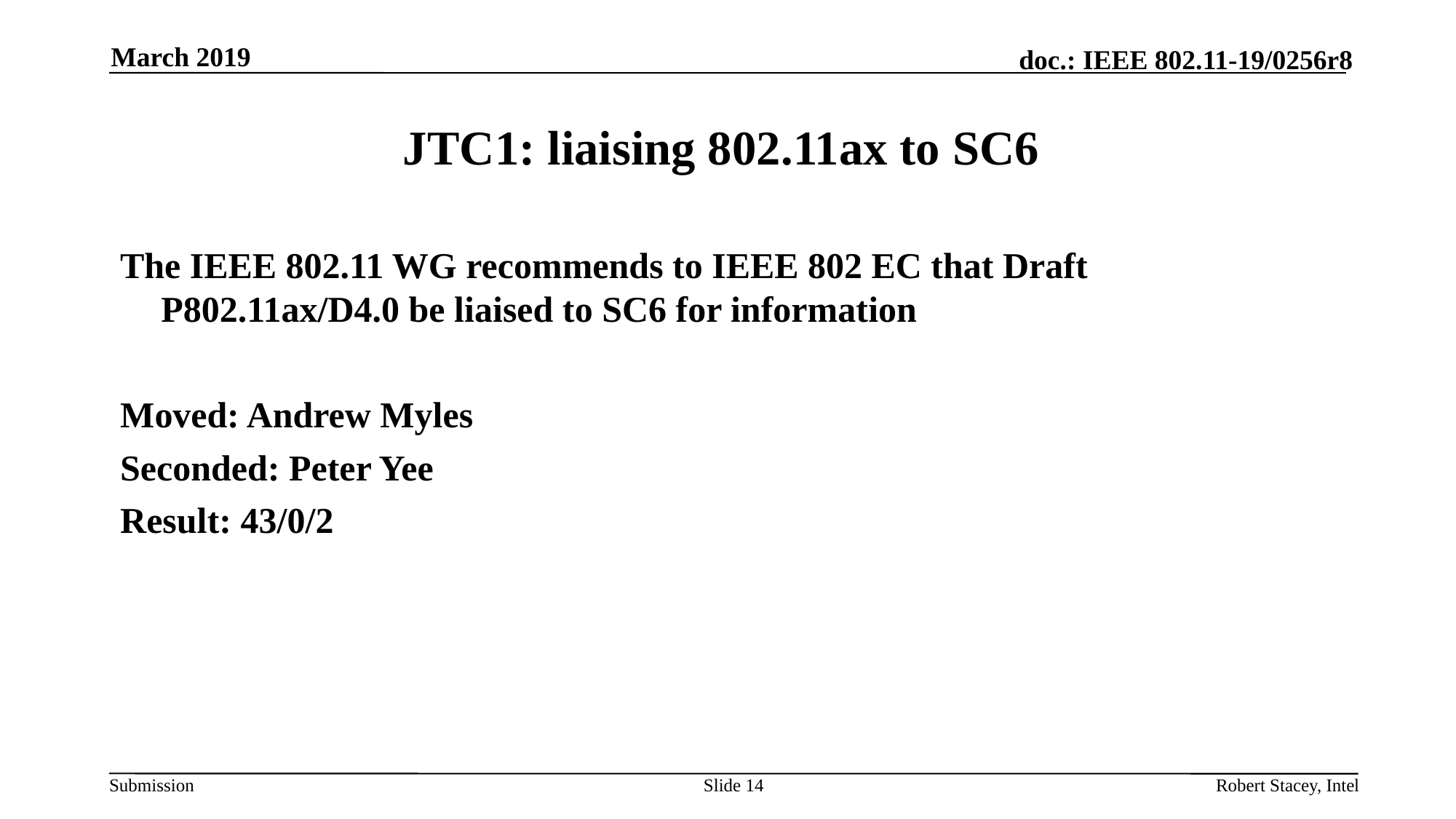

March 2019
# JTC1: liaising 802.11ax to SC6
The IEEE 802.11 WG recommends to IEEE 802 EC that Draft P802.11ax/D4.0 be liaised to SC6 for information

Moved: Andrew Myles
Seconded: Peter Yee
Result: 43/0/2

Slide 14
Robert Stacey, Intel